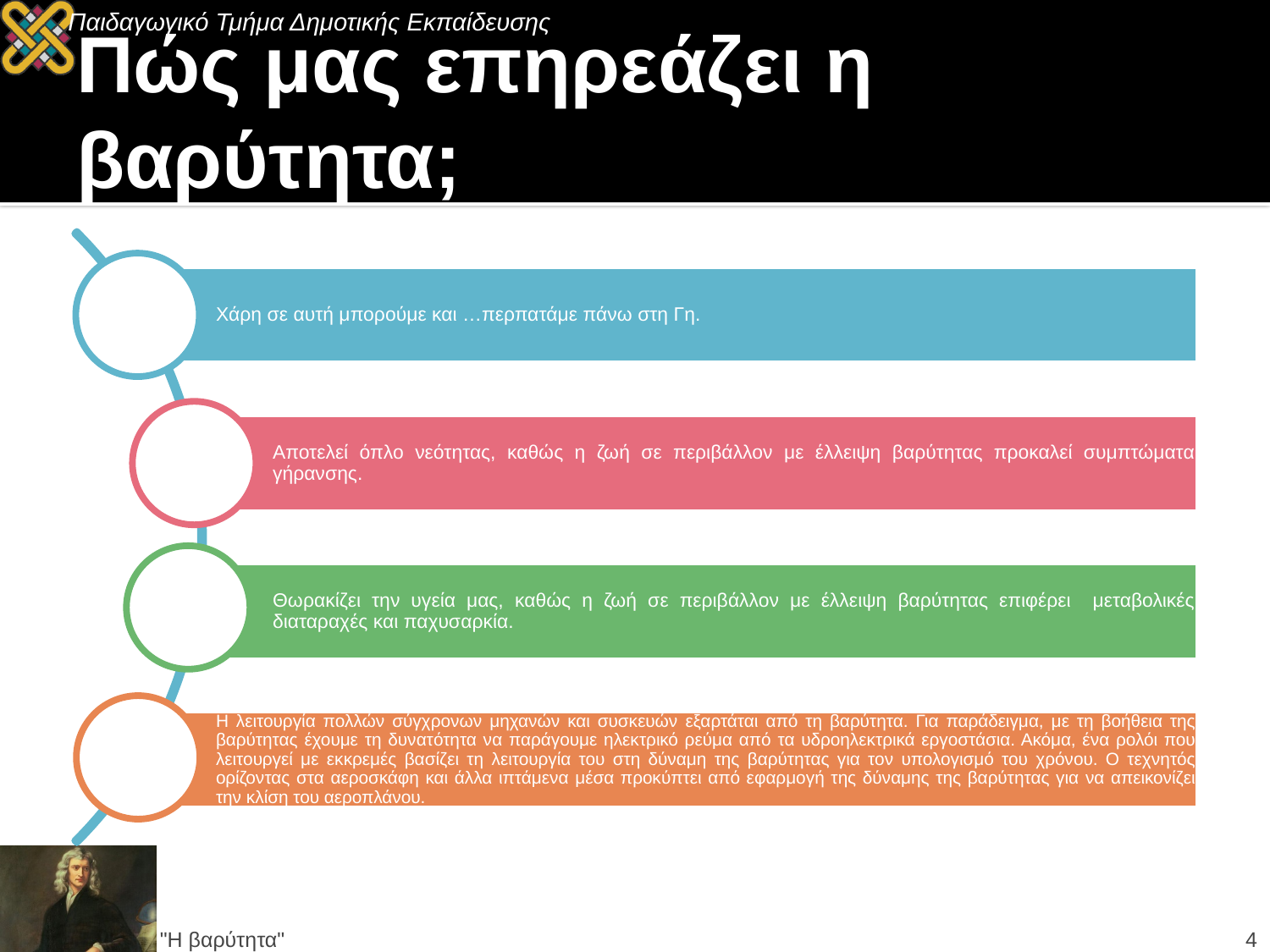

# Πώς μας επηρεάζει η βαρύτητα;
Χάρη σε αυτή μπορούμε και …περπατάμε πάνω στη Γη.
Αποτελεί όπλο νεότητας, καθώς η ζωή σε περιβάλλον με έλλειψη βαρύτητας προκαλεί συμπτώματα γήρανσης.
Θωρακίζει την υγεία μας, καθώς η ζωή σε περιβάλλον με έλλειψη βαρύτητας επιφέρει  μεταβολικές διαταραχές και παχυσαρκία.
Η λειτουργία πολλών σύγχρονων μηχανών και συσκευών εξαρτάται από τη βαρύτητα. Για παράδειγμα, με τη βοήθεια της βαρύτητας έχουμε τη δυνατότητα να παράγουμε ηλεκτρικό ρεύμα από τα υδροηλεκτρικά εργοστάσια. Ακόμα, ένα ρολόι που λειτουργεί με εκκρεμές βασίζει τη λειτουργία του στη δύναμη της βαρύτητας για τον υπολογισμό του χρόνου. Ο τεχνητός ορίζοντας στα αεροσκάφη και άλλα ιπτάμενα μέσα προκύπτει από εφαρμογή της δύναμης της βαρύτητας για να απεικονίζει την κλίση του αεροπλάνου.
"Η βαρύτητα"
4